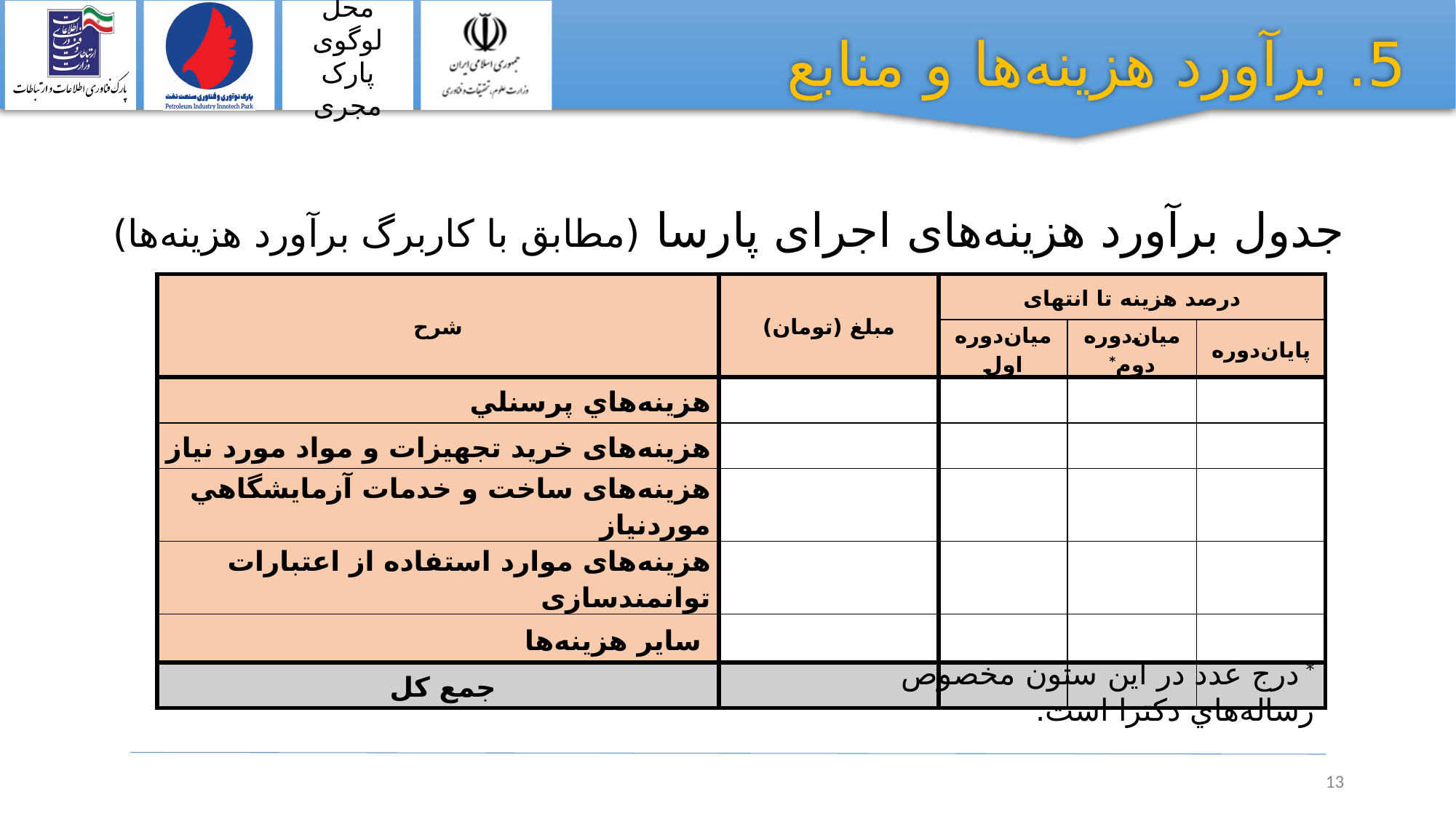

5. برآورد هزینه‌ها و منابع
جدول برآورد هزینه‌های اجرای پارسا (مطابق با کاربرگ برآورد هزینه‌ها)‎
| شرح | مبلغ (تومان) | درصد هزينه تا انتهای |  |  |
| --- | --- | --- | --- | --- |
|  |  | ميان‌دوره اول | میان‌دوره دوم\* | پایان‌دوره |
| هزينه‌هاي پرسنلي |  |  |  |  |
| هزينه‌های خريد تجهيزات و مواد مورد نياز |  |  |  |  |
| هزينه‌های ساخت و خدمات آزمايشگاهي موردنیاز |  |  |  |  |
| هزینه‌های موارد استفاده از اعتبارات توانمندسازی |  |  |  |  |
| سایر هزینه‌ها |  |  |  |  |
| جمع كل |  |  |  |  |
* درج عدد در اين ستون مخصوص رساله‌هاي دكترا است.
13